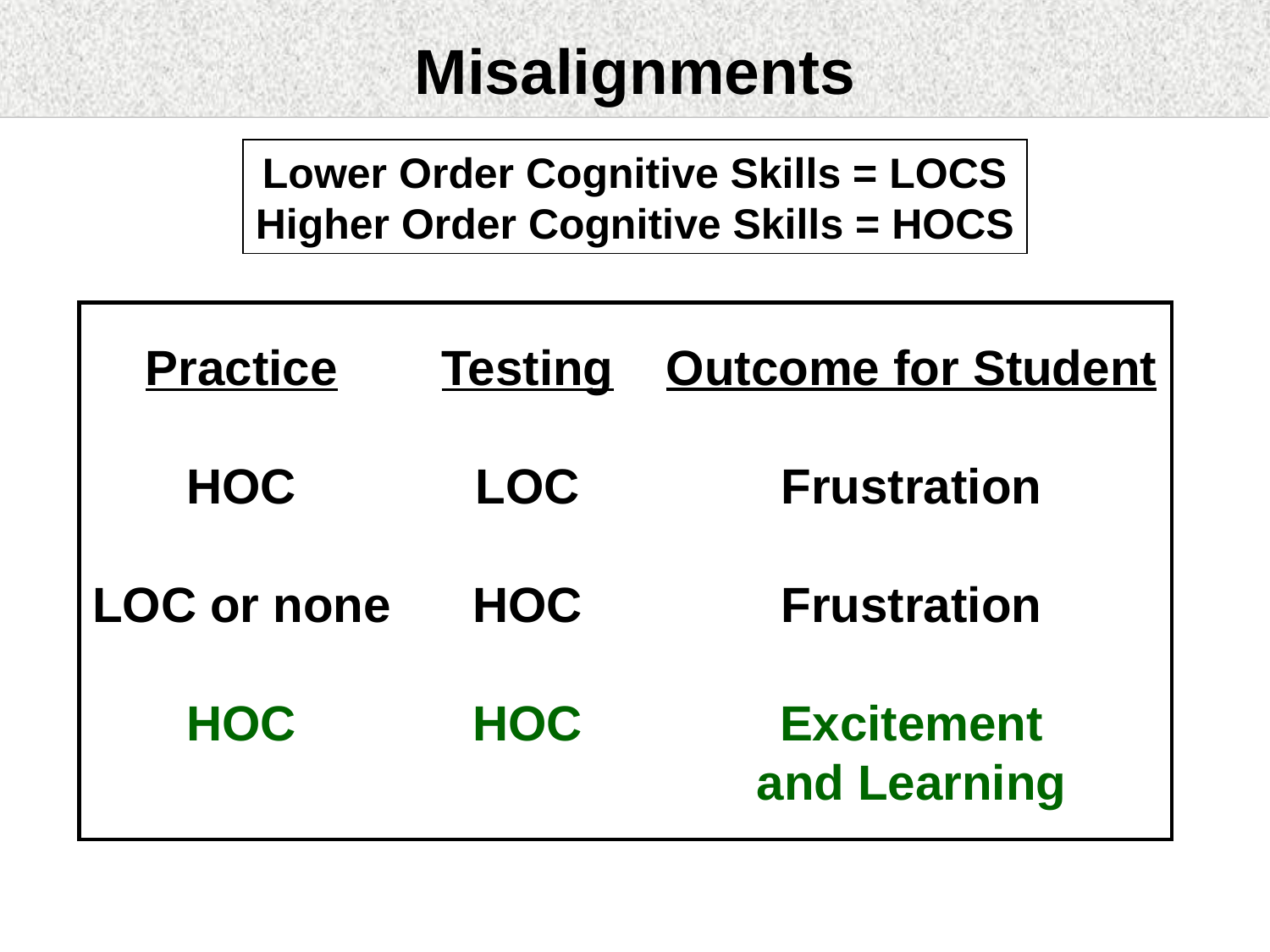

Misalignments

Lower Order Cognitive Skills = LOCS
Higher Order Cognitive Skills = HOCS

Practice

HOC

LOC or none

HOC
Testing

LOC

HOC

HOC
Outcome for Student

Frustration

Frustration

Excitement
and Learning